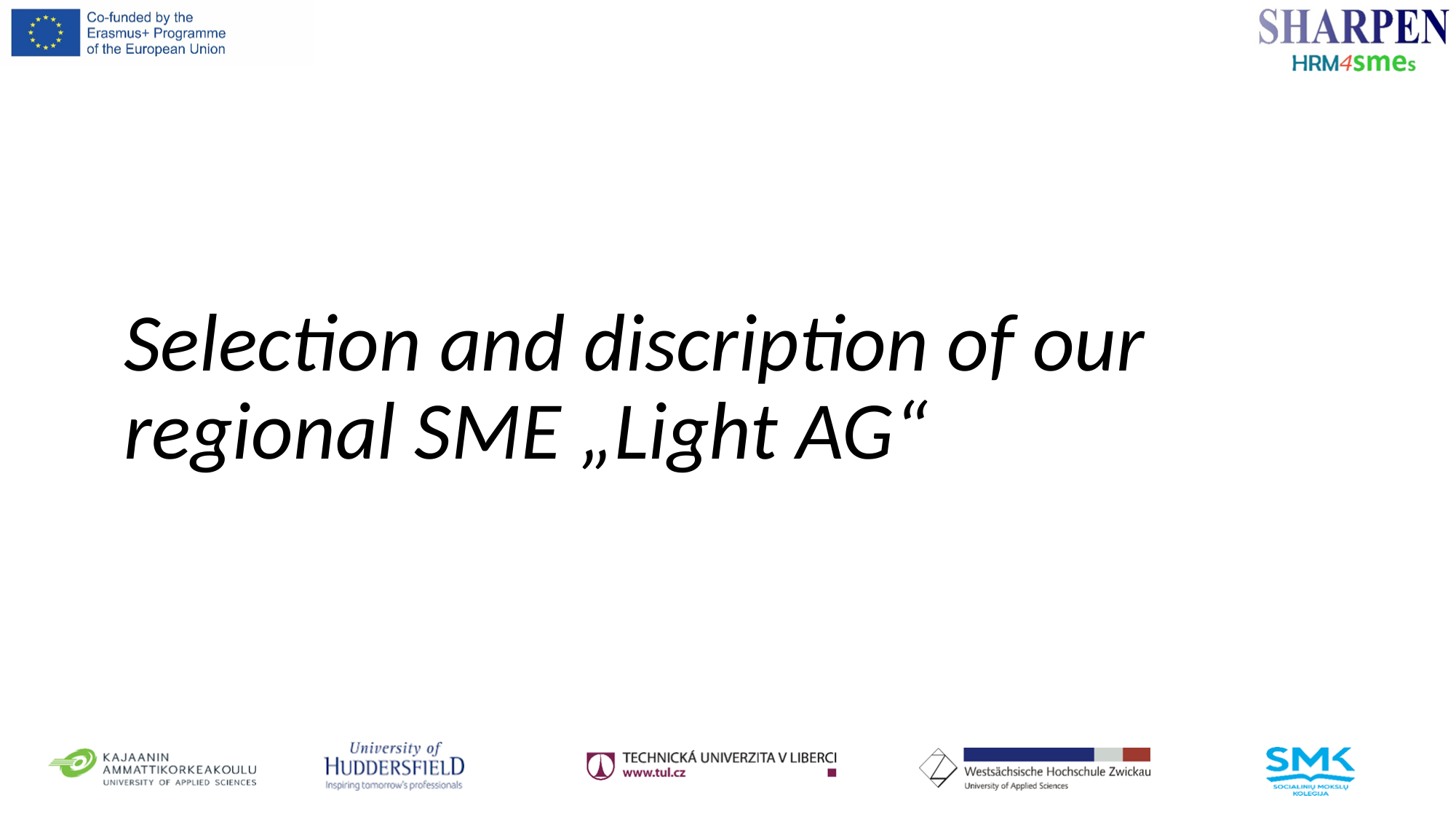

# Selection and discription of our regional SME „Light AG“